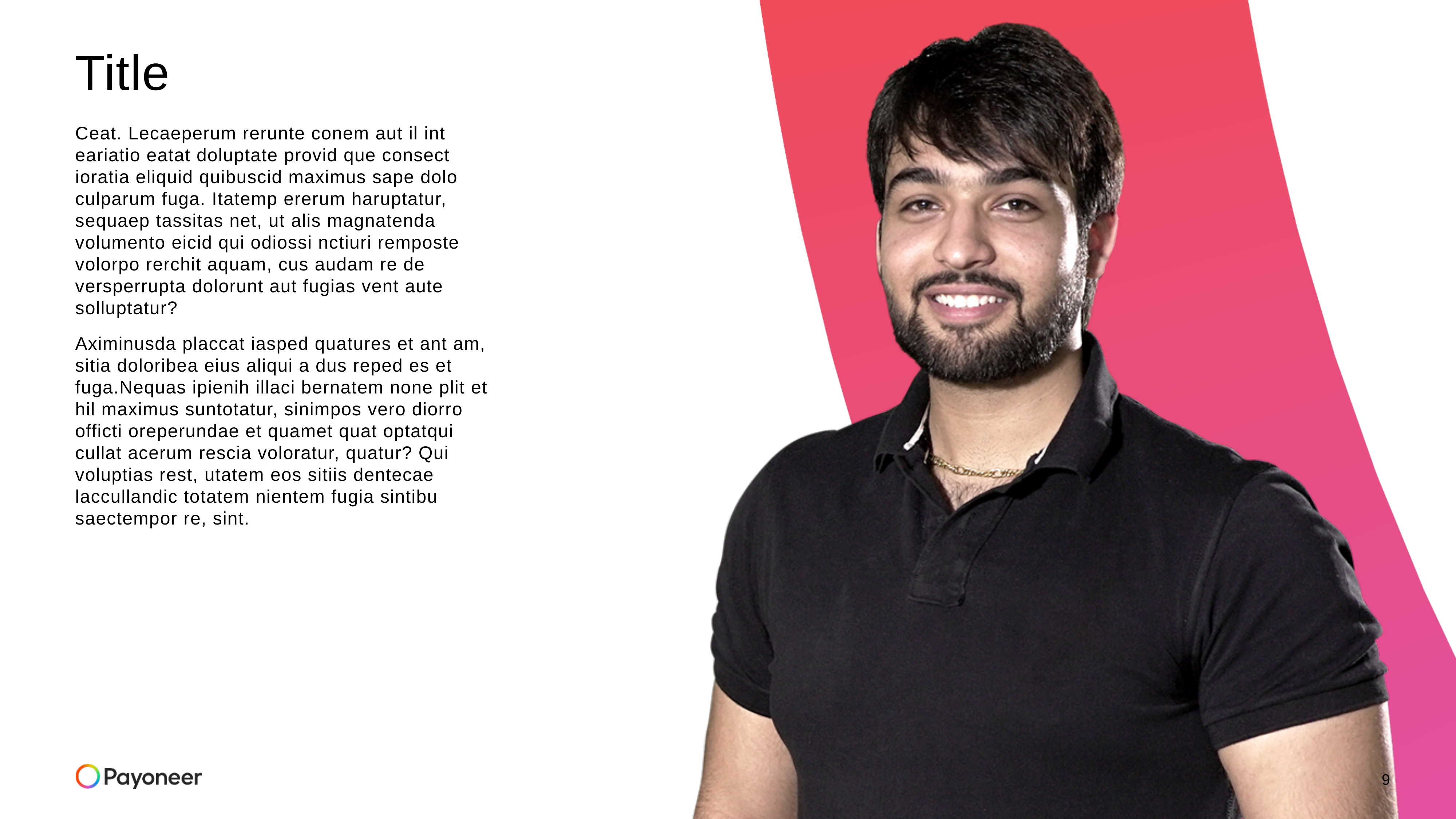

# Title
Ceat. Lecaeperum rerunte conem aut il int eariatio eatat doluptate provid que consect ioratia eliquid quibuscid maximus sape dolo culparum fuga. Itatemp ererum haruptatur, sequaep tassitas net, ut alis magnatenda volumento eicid qui odiossi nctiuri remposte volorpo rerchit aquam, cus audam re de versperrupta dolorunt aut fugias vent aute solluptatur?
Aximinusda placcat iasped quatures et ant am, sitia doloribea eius aliqui a dus reped es et fuga.Nequas ipienih illaci bernatem none plit et hil maximus suntotatur, sinimpos vero diorro officti oreperundae et quamet quat optatqui cullat acerum rescia voloratur, quatur? Qui voluptias rest, utatem eos sitiis dentecae laccullandic totatem nientem fugia sintibu saectempor re, sint.
9